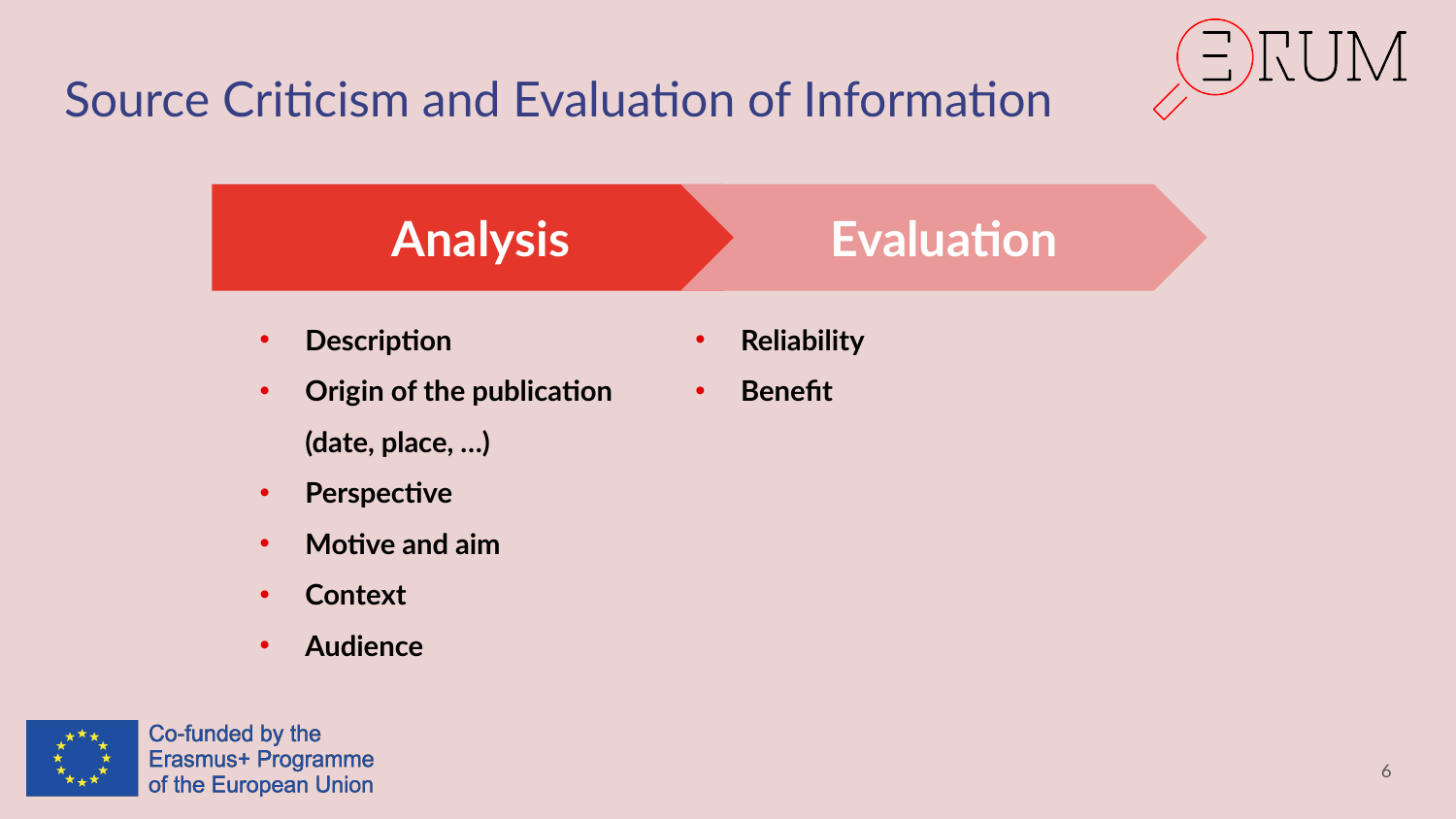

# Source Criticism and Evaluation of Information
Evaluation
Reliability
Benefit
Analysis
Description
Origin of the publication (date, place, …)
Perspective
Motive and aim
Context
Audience
6